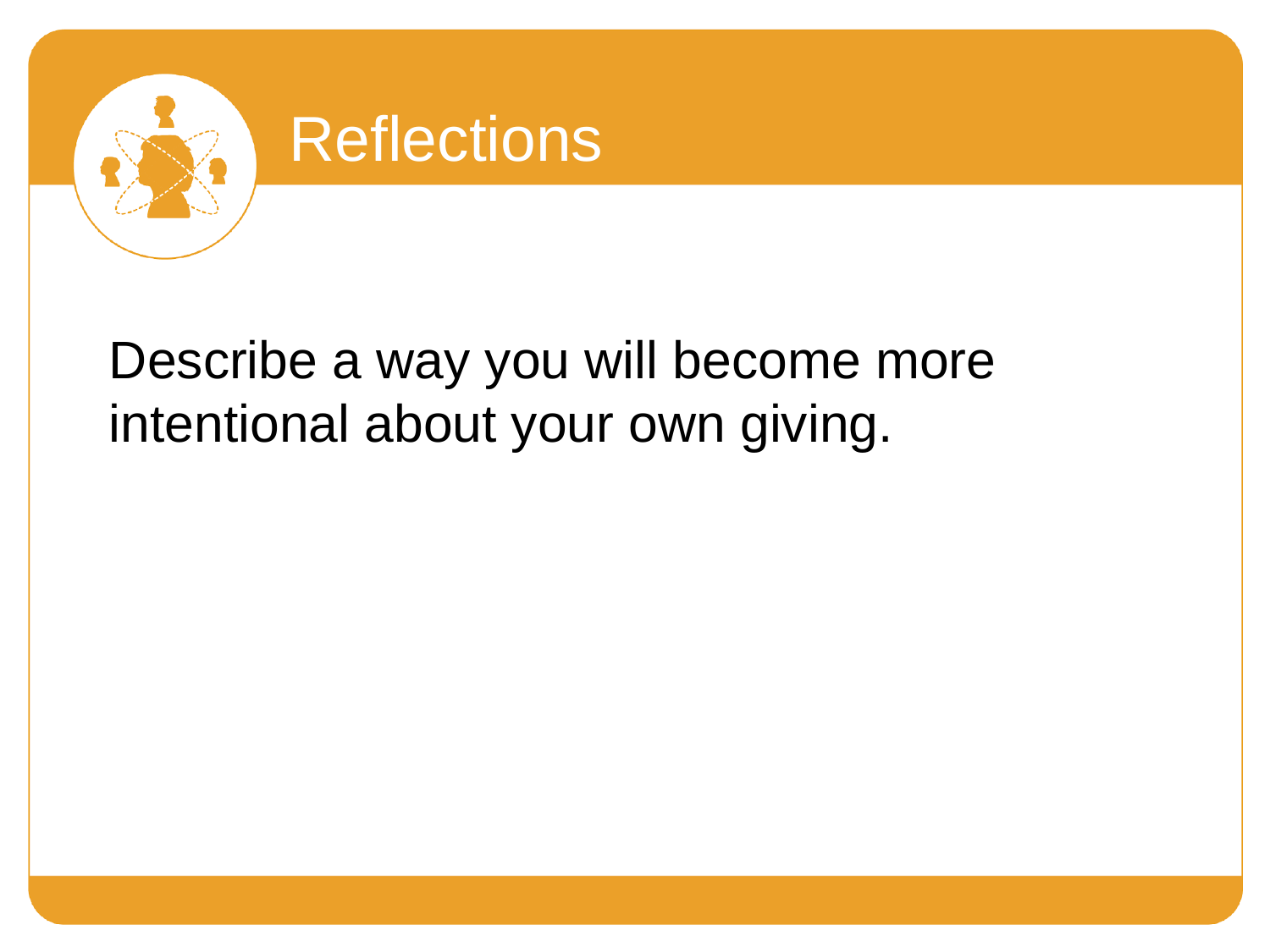

Reflections
Describe a way you will become more intentional about your own giving.